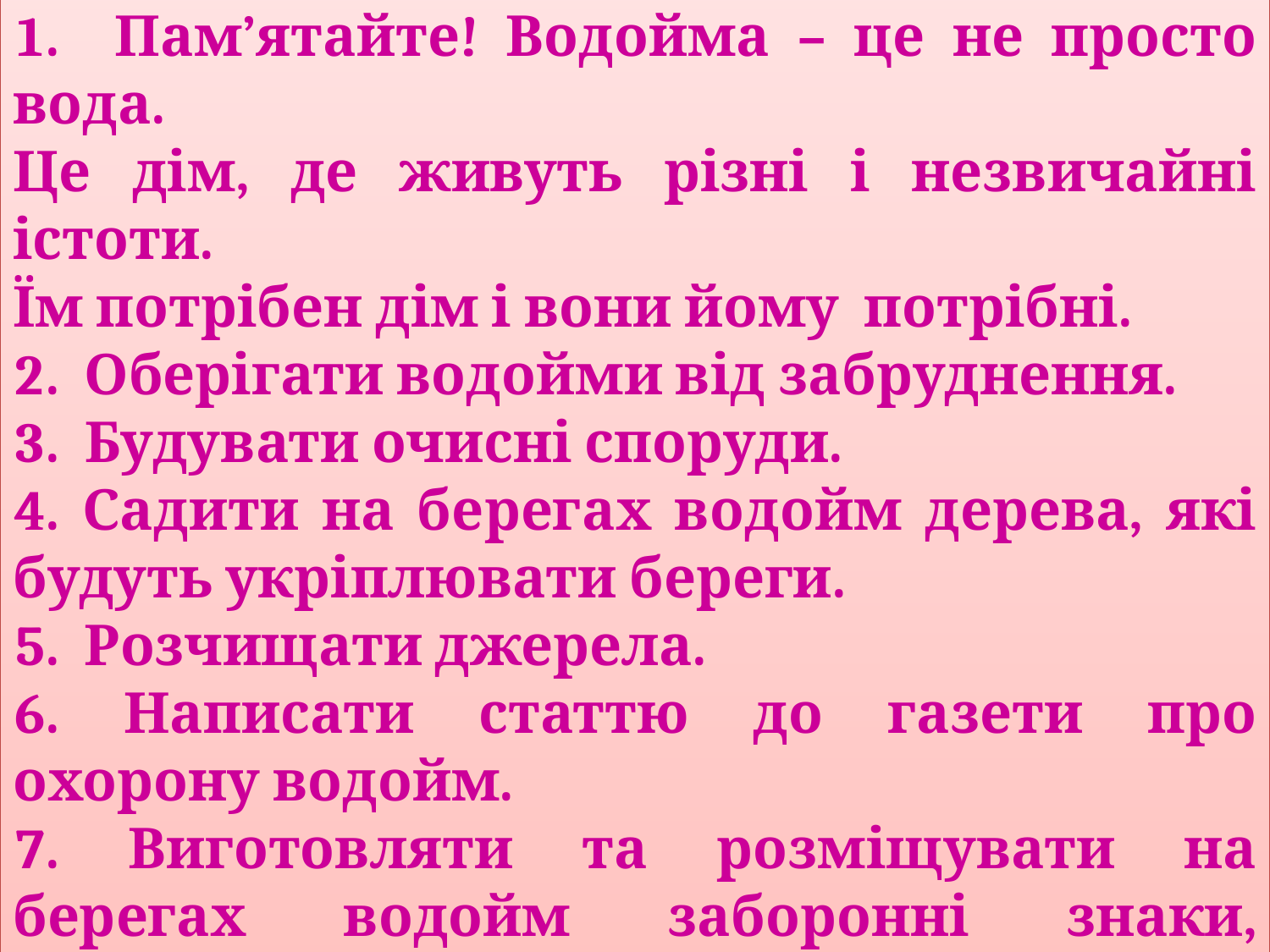

Пам’ятка
1.  Пам’ятайте! Водойма – це не просто вода.
Це дім, де живуть різні і незвичайні істоти.
Їм потрібен дім і вони йому  потрібні.
2.  Оберігати водойми від забруднення.
3.  Будувати очисні споруди.
4. Садити на берегах водойм дерева, які будуть укріплювати береги.
5.  Розчищати джерела.
6. Написати статтю до газети про охорону водойм.
7. Виготовляти та розміщувати на берегах водойм заборонні знаки, роз’яснювальні написи.